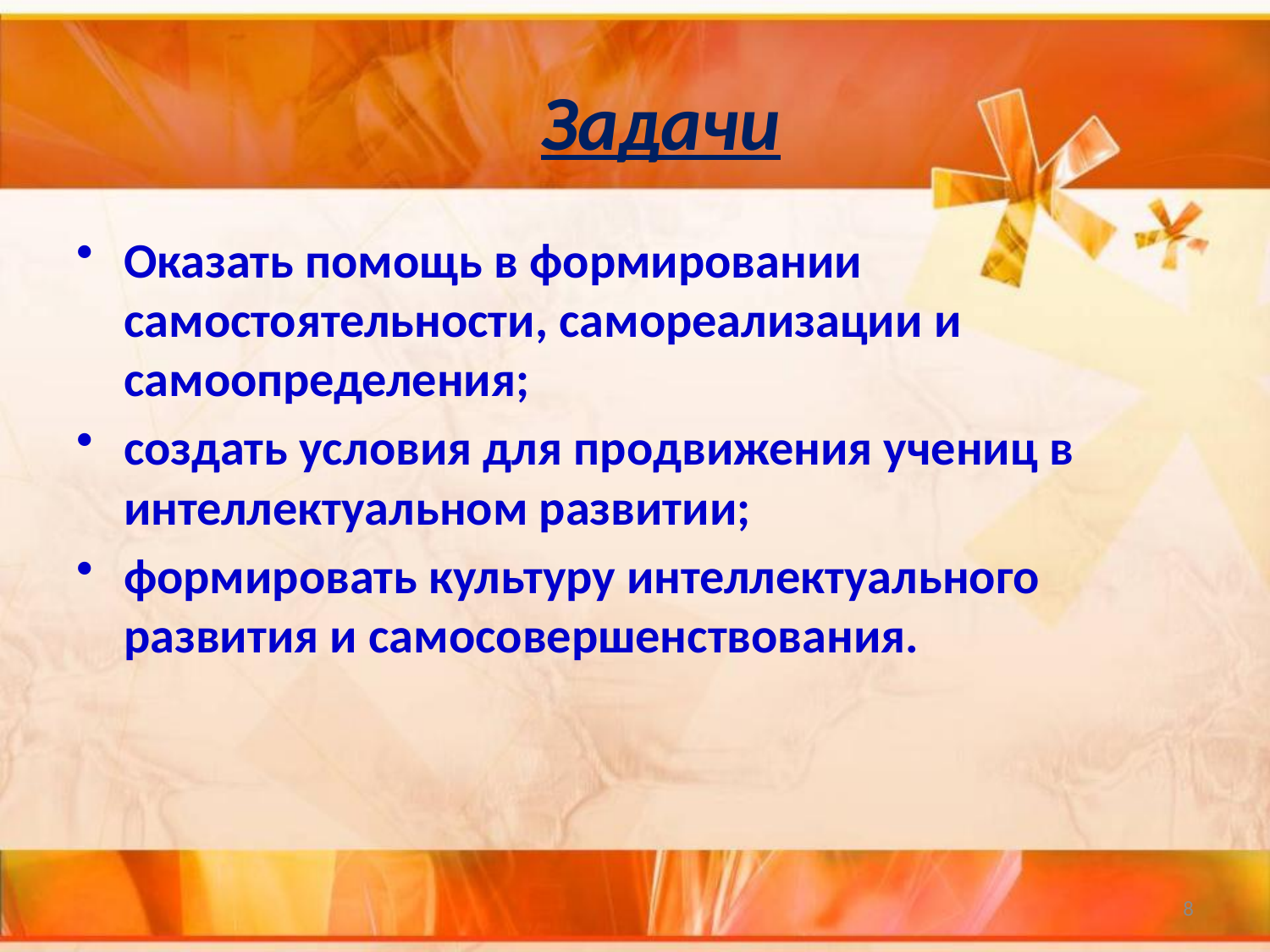

# Задачи
Оказать помощь в формировании самостоятельности, самореализации и самоопределения;
создать условия для продвижения учениц в интеллектуальном развитии;
формировать культуру интеллектуального развития и самосовершенствования.

8